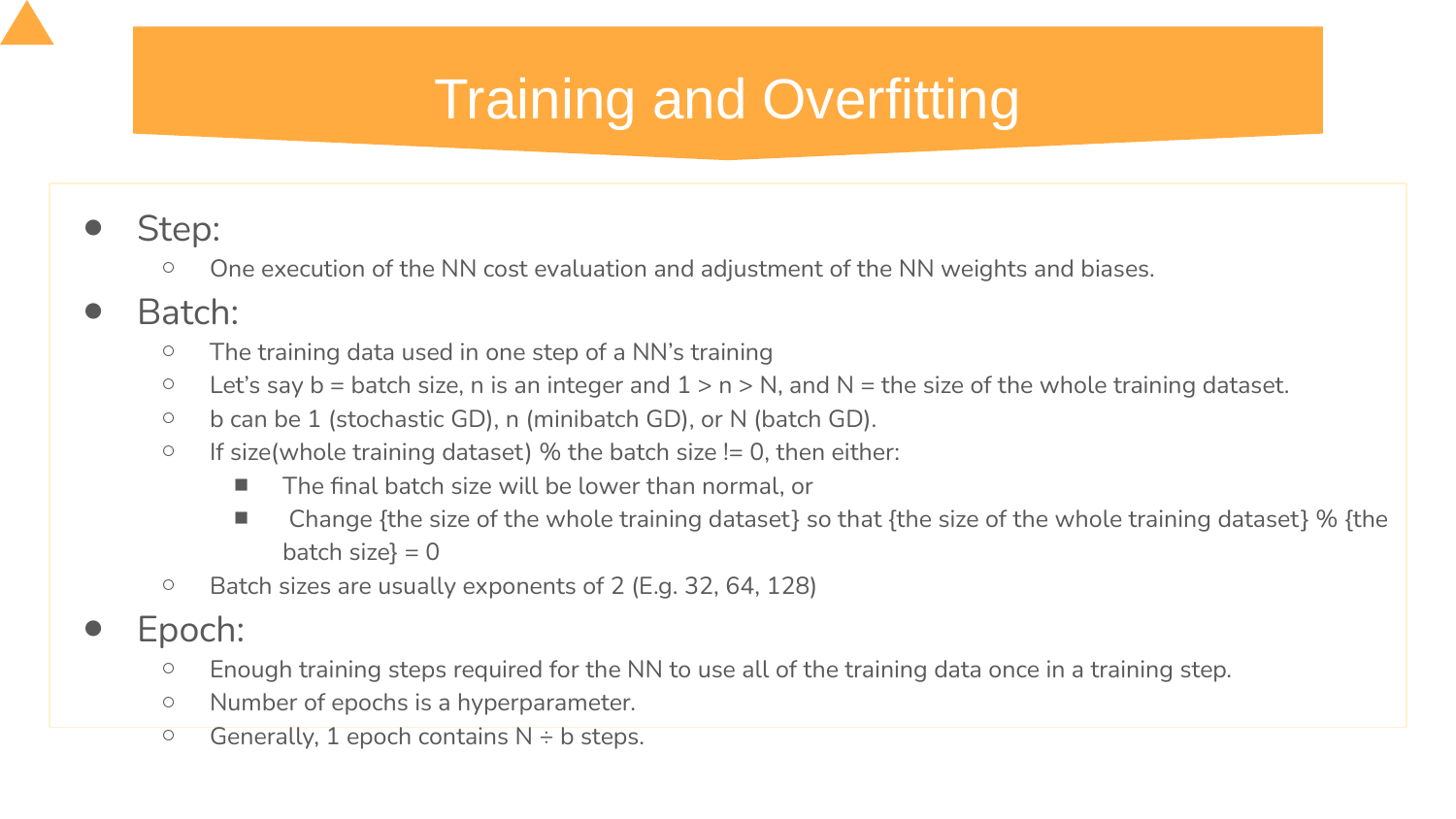

# Training and Overfitting
Step:
One execution of the NN cost evaluation and adjustment of the NN weights and biases.
Batch:
The training data used in one step of a NN’s training
Let’s say b = batch size, n is an integer and 1 > n > N, and N = the size of the whole training dataset.
b can be 1 (stochastic GD), n (minibatch GD), or N (batch GD).
If size(whole training dataset) % the batch size != 0, then either:
The final batch size will be lower than normal, or
 Change {the size of the whole training dataset} so that {the size of the whole training dataset} % {the batch size} = 0
Batch sizes are usually exponents of 2 (E.g. 32, 64, 128)
Epoch:
Enough training steps required for the NN to use all of the training data once in a training step.
Number of epochs is a hyperparameter.
Generally, 1 epoch contains N ÷ b steps.